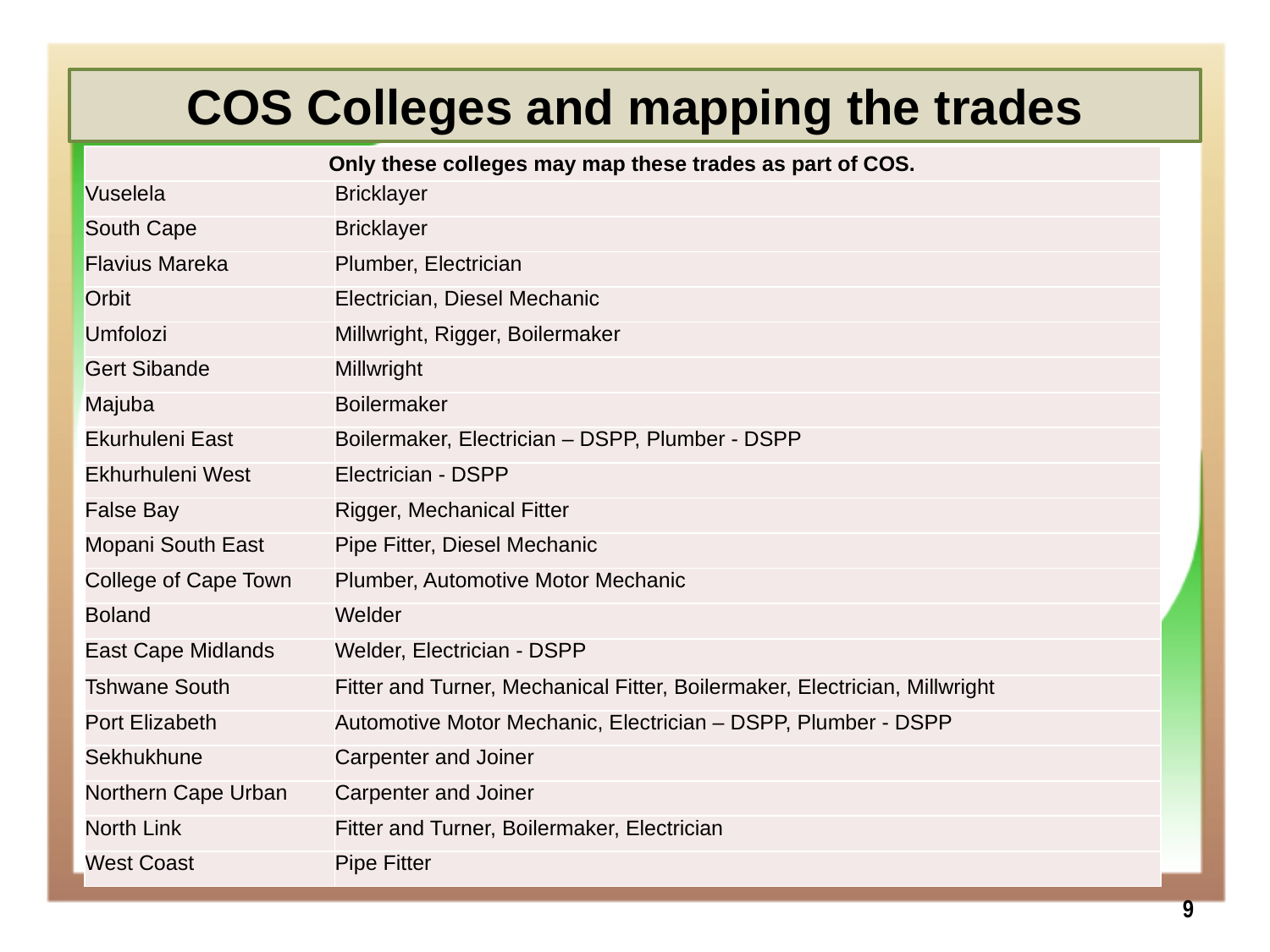

COS Colleges and mapping the trades
| Only these colleges may map these trades as part of COS. |  |
| --- | --- |
| Vuselela | Bricklayer |
| South Cape | Bricklayer |
| Flavius Mareka | Plumber, Electrician |
| Orbit | Electrician, Diesel Mechanic |
| Umfolozi | Millwright, Rigger, Boilermaker |
| Gert Sibande | Millwright |
| Majuba | Boilermaker |
| Ekurhuleni East | Boilermaker, Electrician – DSPP, Plumber - DSPP |
| Ekhurhuleni West | Electrician - DSPP |
| False Bay | Rigger, Mechanical Fitter |
| Mopani South East | Pipe Fitter, Diesel Mechanic |
| College of Cape Town | Plumber, Automotive Motor Mechanic |
| Boland | Welder |
| East Cape Midlands | Welder, Electrician - DSPP |
| Tshwane South | Fitter and Turner, Mechanical Fitter, Boilermaker, Electrician, Millwright |
| Port Elizabeth | Automotive Motor Mechanic, Electrician – DSPP, Plumber - DSPP |
| Sekhukhune | Carpenter and Joiner |
| Northern Cape Urban | Carpenter and Joiner |
| North Link | Fitter and Turner, Boilermaker, Electrician |
| West Coast | Pipe Fitter |

9